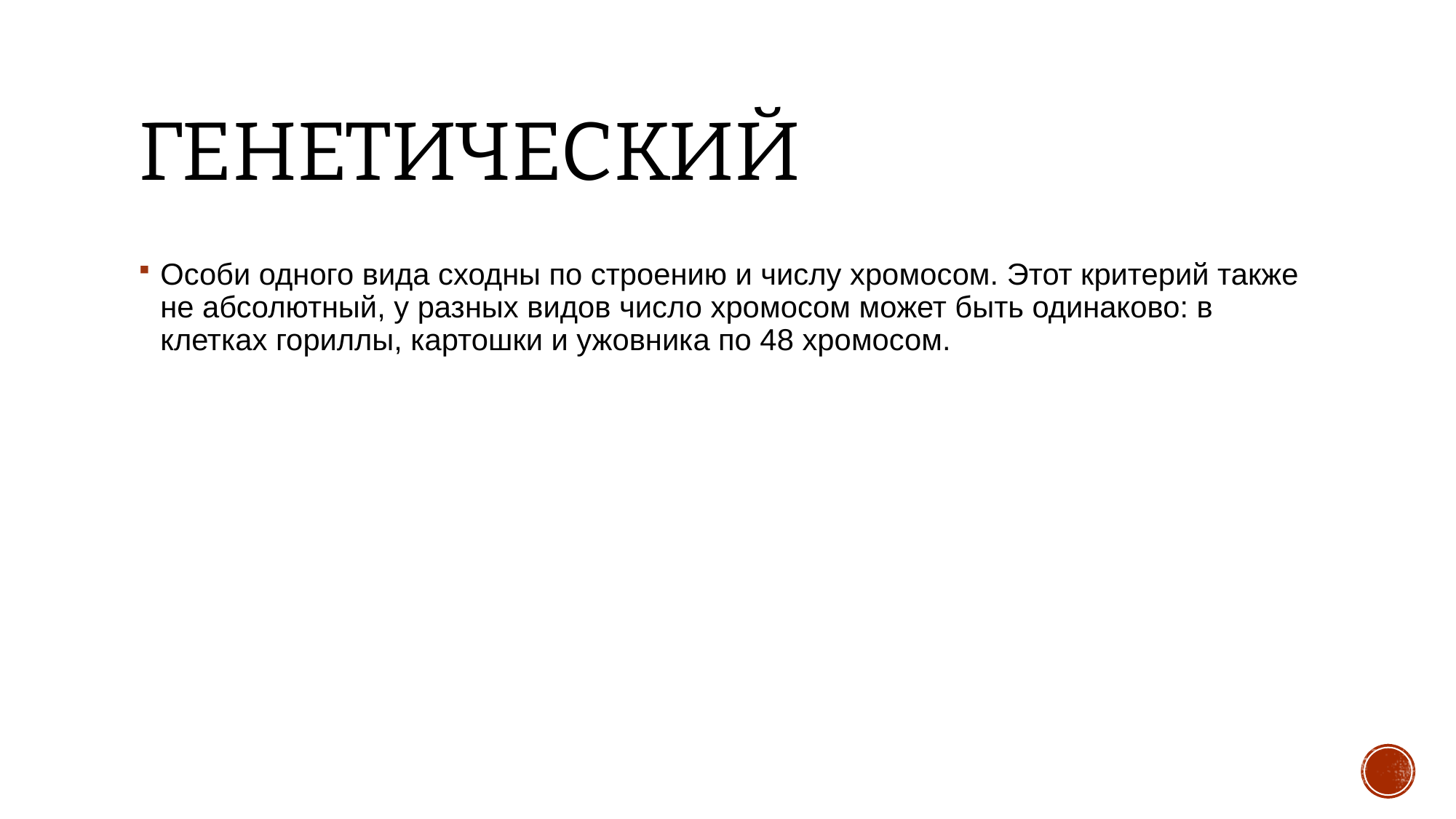

# Генетический
Особи одного вида сходны по строению и числу хромосом. Этот критерий также не абсолютный, у разных видов число хромосом может быть одинаково: в клетках гориллы, картошки и ужовника по 48 хромосом.